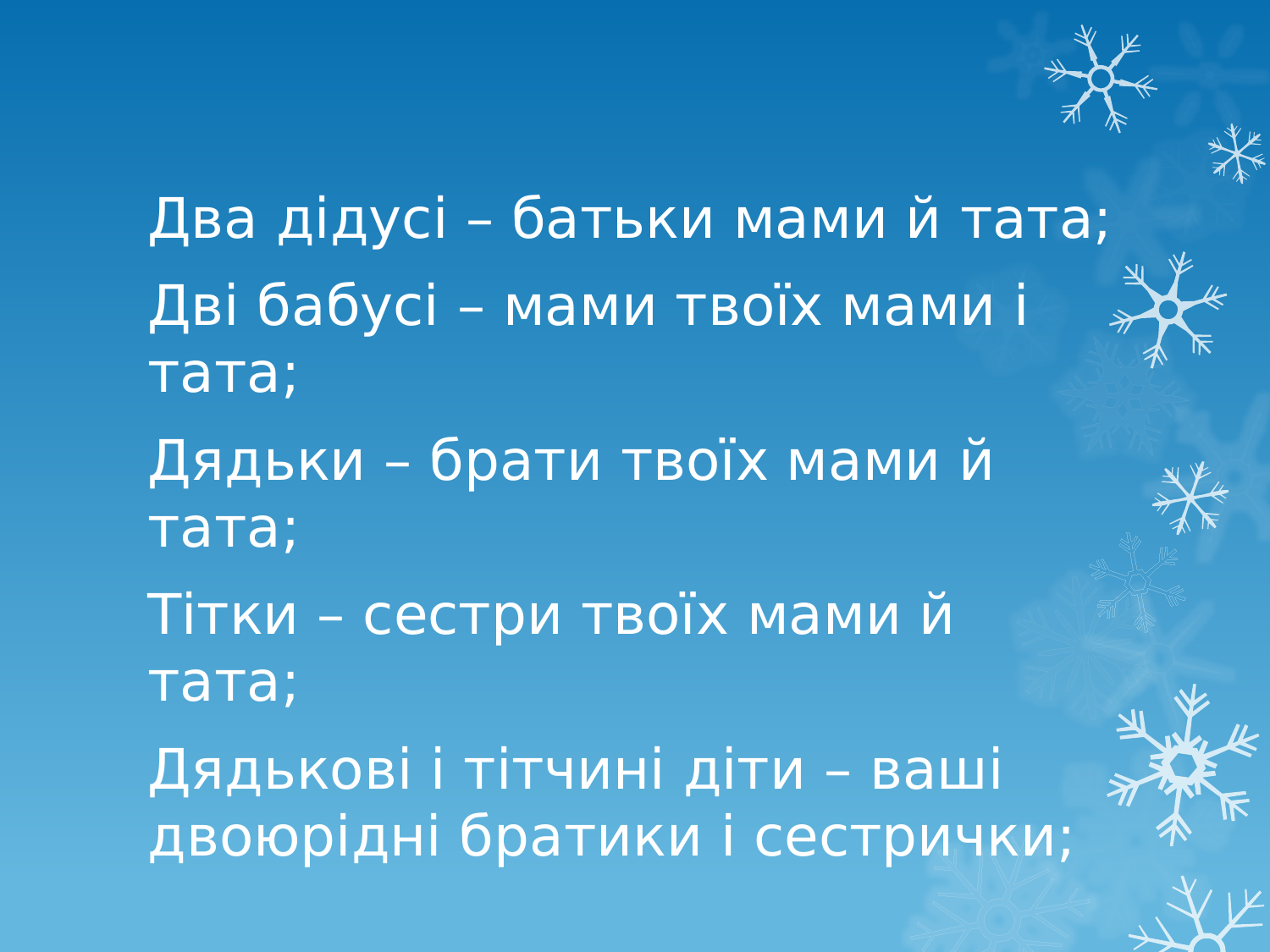

Два дідусі – батьки мами й тата;
Дві бабусі – мами твоїх мами і тата;
Дядьки – брати твоїх мами й тата;
Тітки – сестри твоїх мами й тата;
Дядькові і тітчині діти – ваші двоюрідні братики і сестрички;